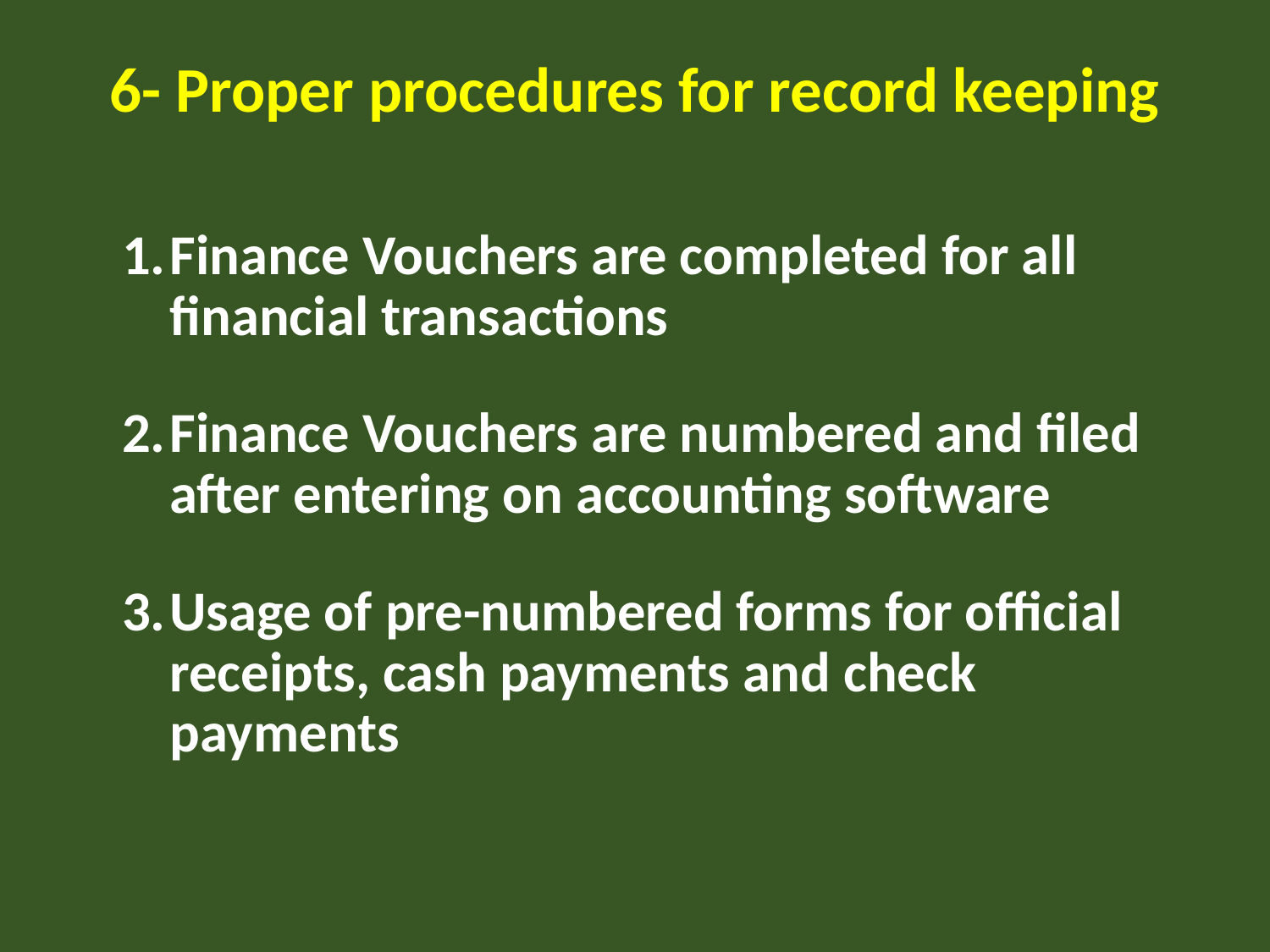

# 6- Proper procedures for record keeping
Finance Vouchers are completed for all financial transactions

Finance Vouchers are numbered and filed after entering on accounting software

Usage of pre-numbered forms for official receipts, cash payments and check payments